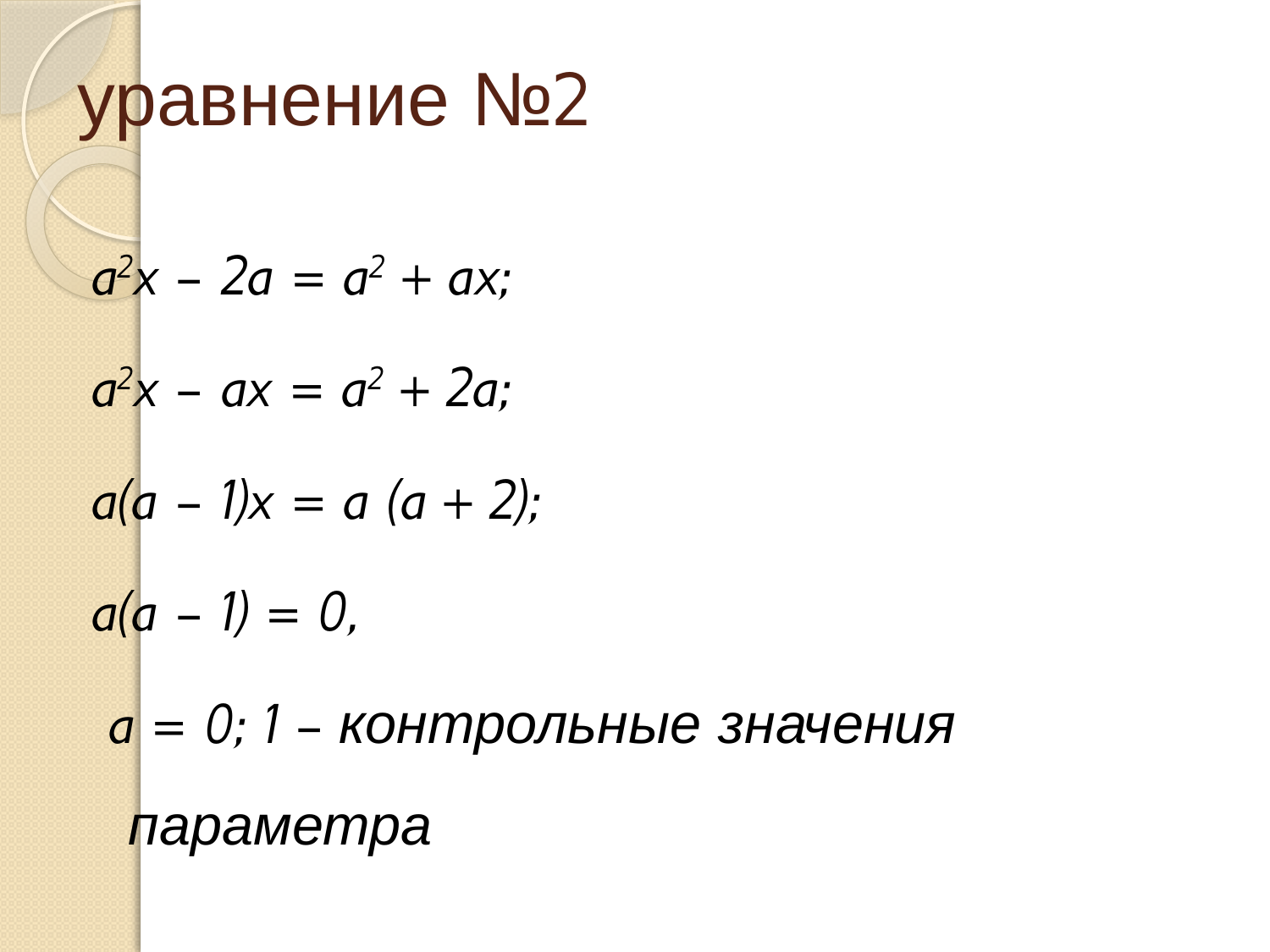

# уравнение №2
a2x – 2a = a2 + ax;
a2x – ax = a2 + 2a;
a(a – 1)x = a (a + 2);
a(a – 1) = 0,
 a = 0; 1 – контрольные значения параметра